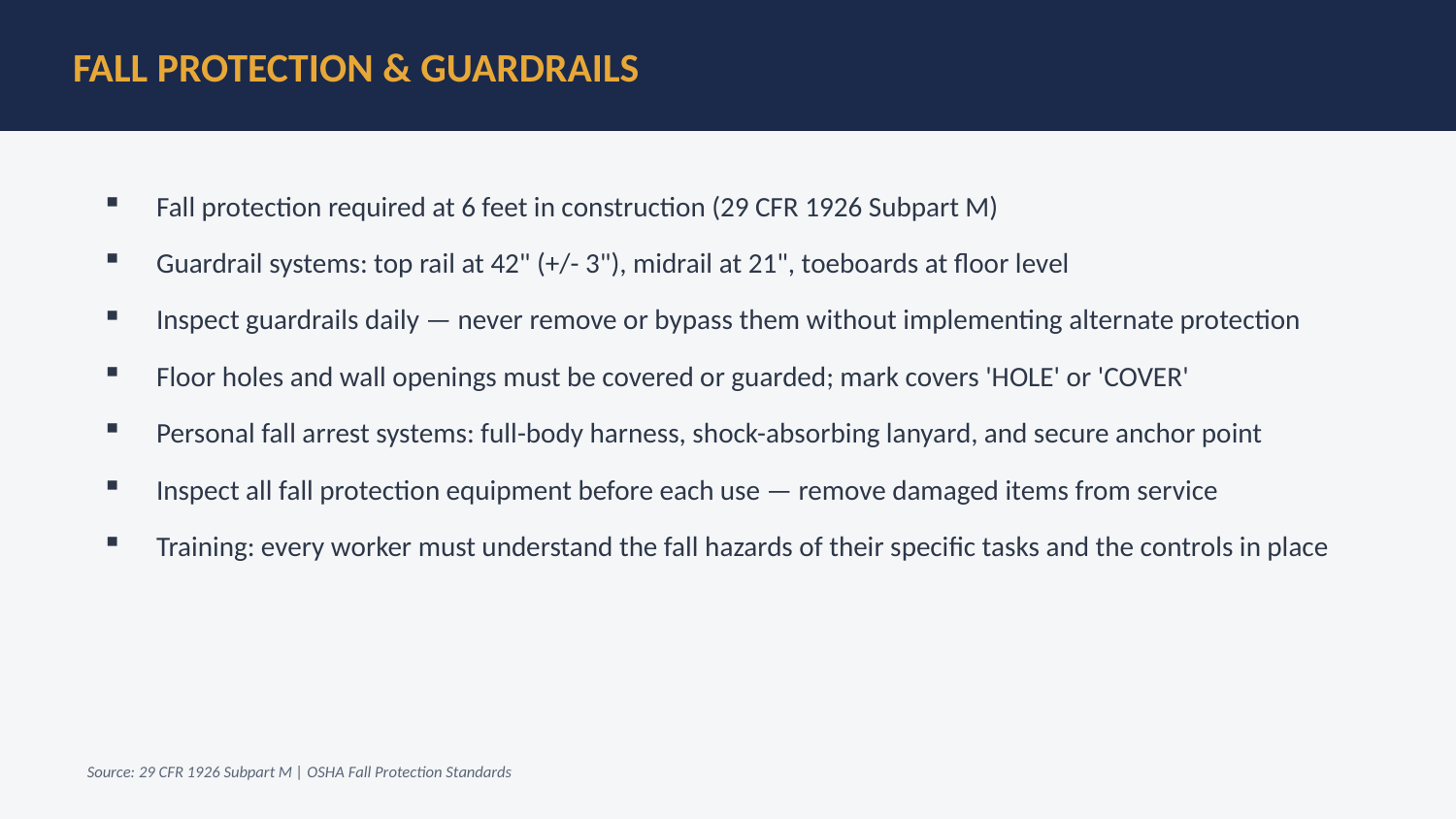

FALL PROTECTION & GUARDRAILS
Fall protection required at 6 feet in construction (29 CFR 1926 Subpart M)
Guardrail systems: top rail at 42" (+/- 3"), midrail at 21", toeboards at floor level
Inspect guardrails daily — never remove or bypass them without implementing alternate protection
Floor holes and wall openings must be covered or guarded; mark covers 'HOLE' or 'COVER'
Personal fall arrest systems: full-body harness, shock-absorbing lanyard, and secure anchor point
Inspect all fall protection equipment before each use — remove damaged items from service
Training: every worker must understand the fall hazards of their specific tasks and the controls in place
Source: 29 CFR 1926 Subpart M | OSHA Fall Protection Standards